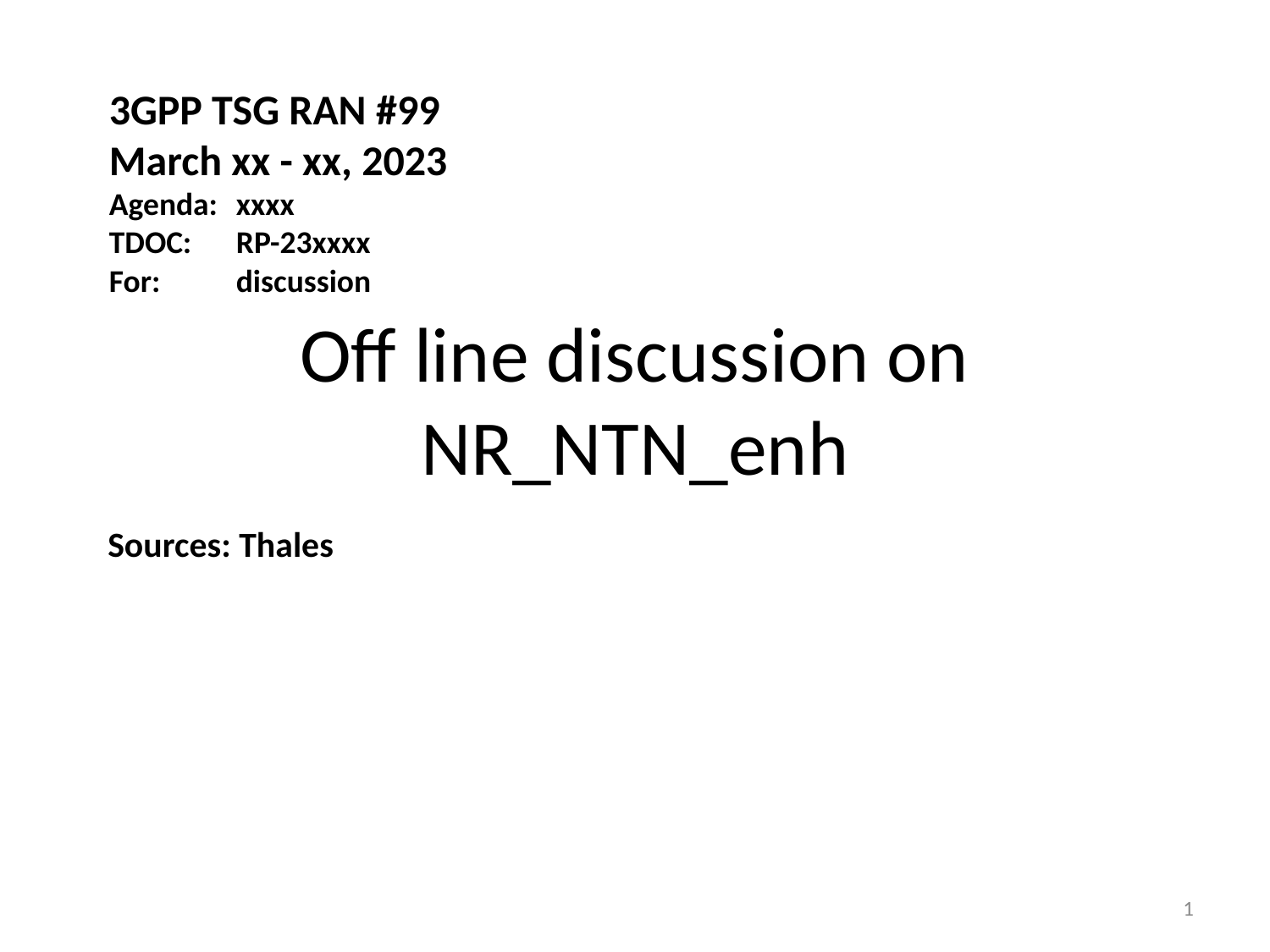

3GPP TSG RAN #99
March xx - xx, 2023
Agenda:	xxxx
TDOC:	RP-23xxxx
For:	discussion
# Off line discussion on NR_NTN_enh
Sources: Thales
1